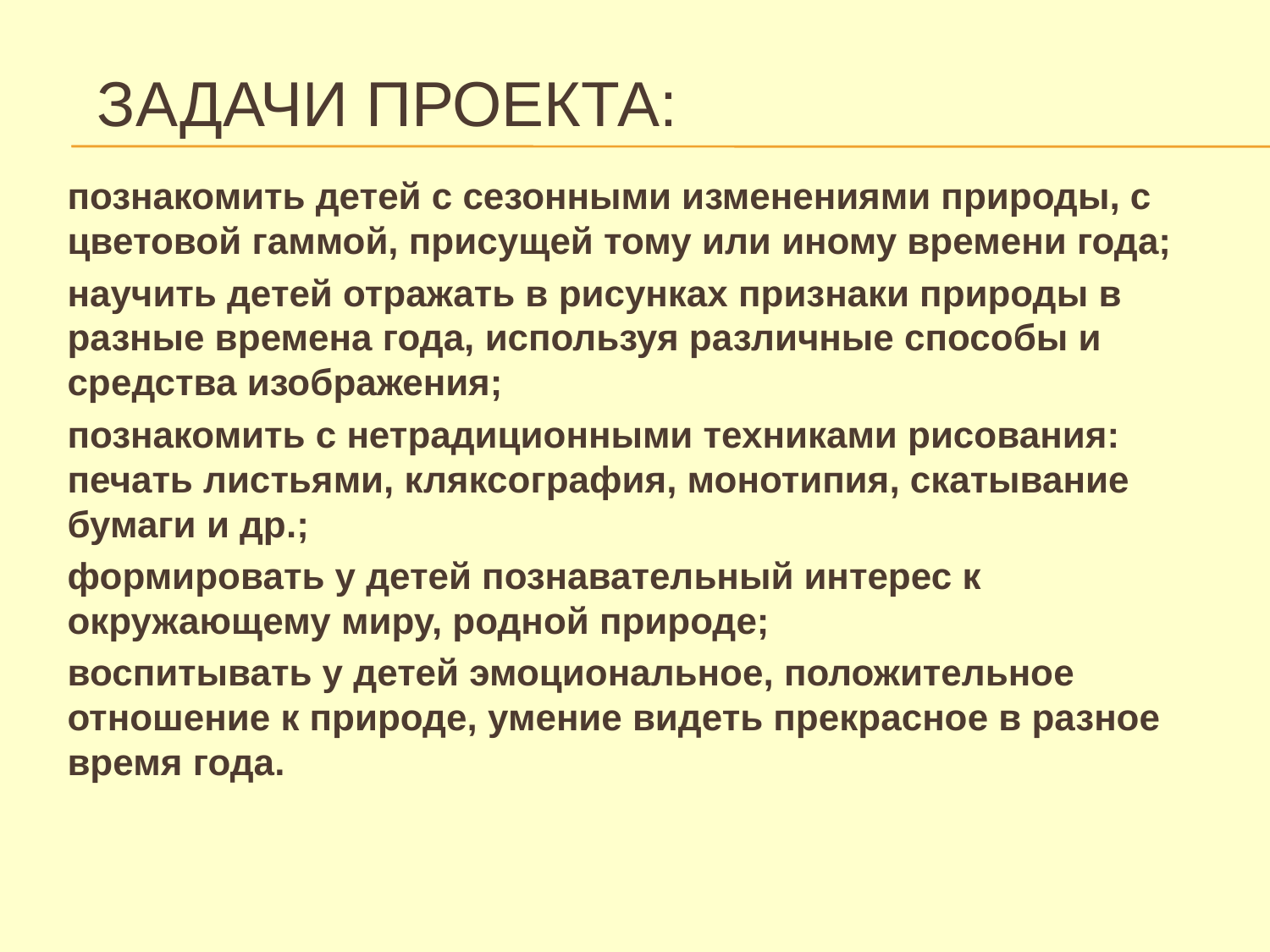

# Задачи проекта:
познакомить детей с сезонными изменениями природы, с цветовой гаммой, присущей тому или иному времени года;
научить детей отражать в рисунках признаки природы в разные времена года, используя различные способы и средства изображения;
познакомить с нетрадиционными техниками рисования: печать листьями, кляксография, монотипия, скатывание бумаги и др.;
формировать у детей познавательный интерес к окружающему миру, родной природе;
воспитывать у детей эмоциональное, положительное отношение к природе, умение видеть прекрасное в разное время года.